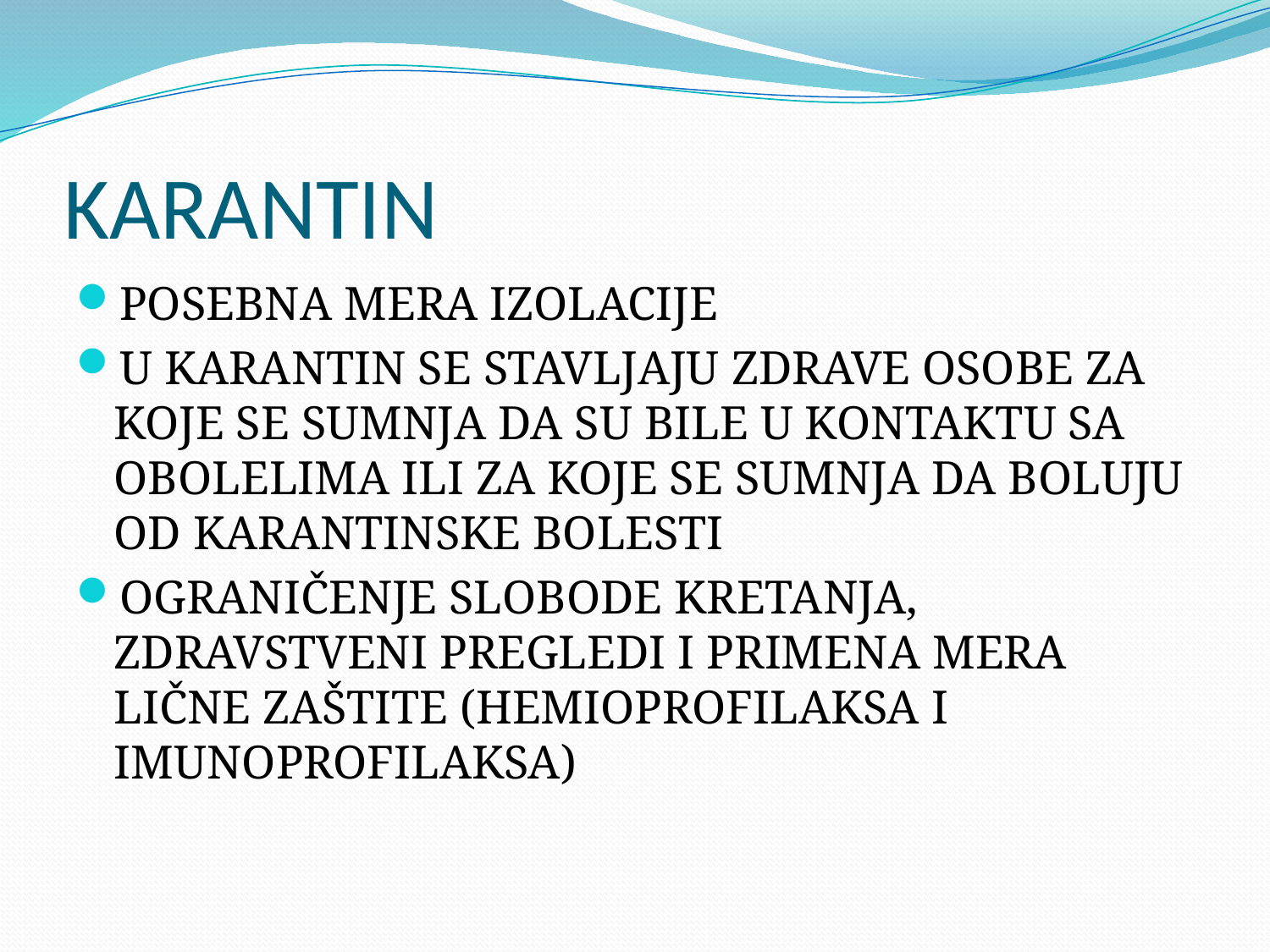

# KARANTIN
POSEBNA MERA IZOLACIJE
U KARANTIN SE STAVLJAJU ZDRAVE OSOBE ZA KOJE SE SUMNJA DA SU BILE U KONTAKTU SA OBOLELIMA ILI ZA KOJE SE SUMNJA DA BOLUJU OD KARANTINSKE BOLESTI
OGRANIČENJE SLOBODE KRETANJA, ZDRAVSTVENI PREGLEDI I PRIMENA MERA LIČNE ZAŠTITE (HEMIOPROFILAKSA I IMUNOPROFILAKSA)